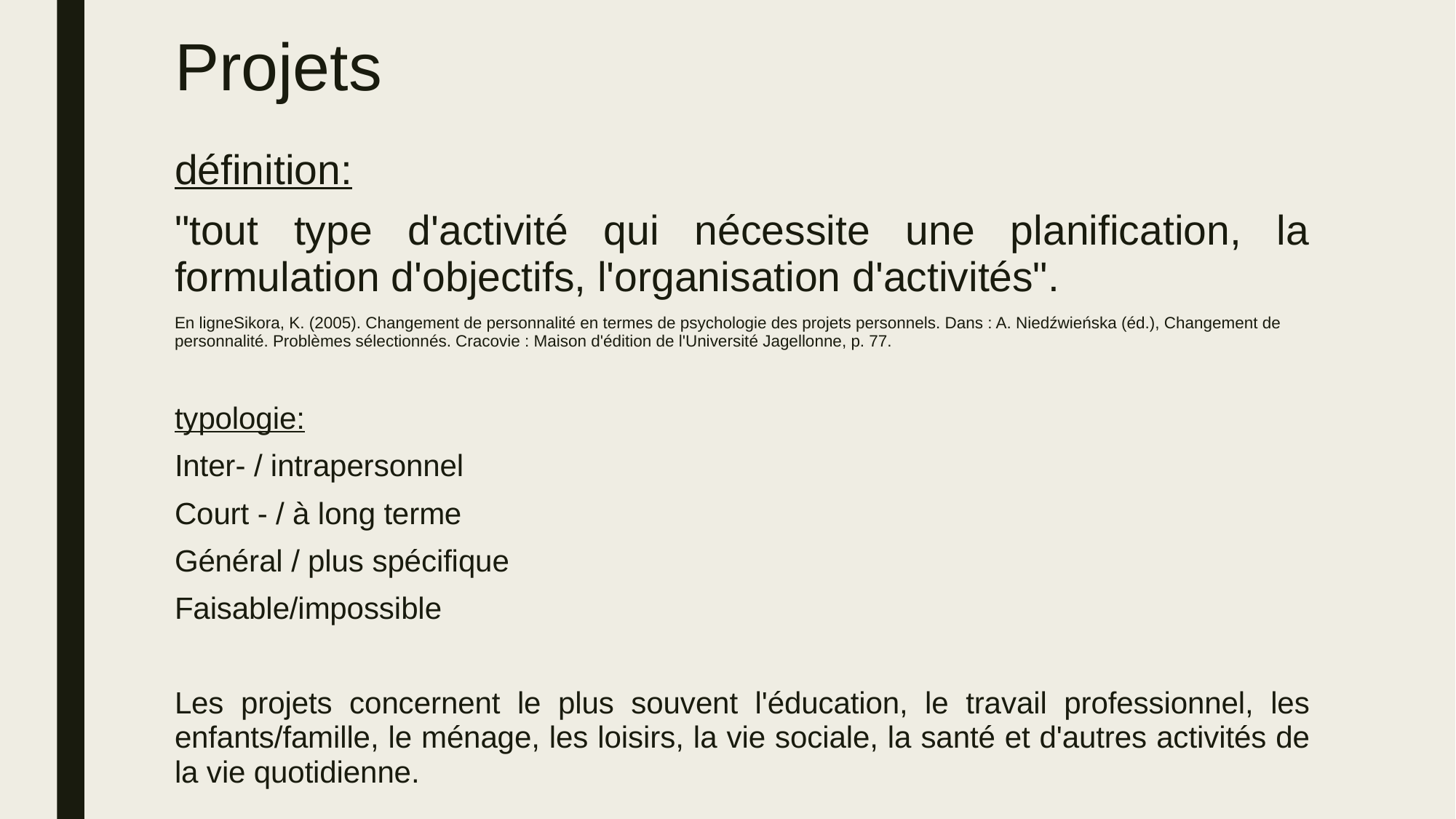

# Projets
définition:
"tout type d'activité qui nécessite une planification, la formulation d'objectifs, l'organisation d'activités".
En ligneSikora, K. (2005). Changement de personnalité en termes de psychologie des projets personnels. Dans : A. Niedźwieńska (éd.), Changement de personnalité. Problèmes sélectionnés. Cracovie : Maison d'édition de l'Université Jagellonne, p. 77.

typologie:
Inter- / intrapersonnel
Court - / à long terme
Général / plus spécifique
Faisable/impossible

Les projets concernent le plus souvent l'éducation, le travail professionnel, les enfants/famille, le ménage, les loisirs, la vie sociale, la santé et d'autres activités de la vie quotidienne.